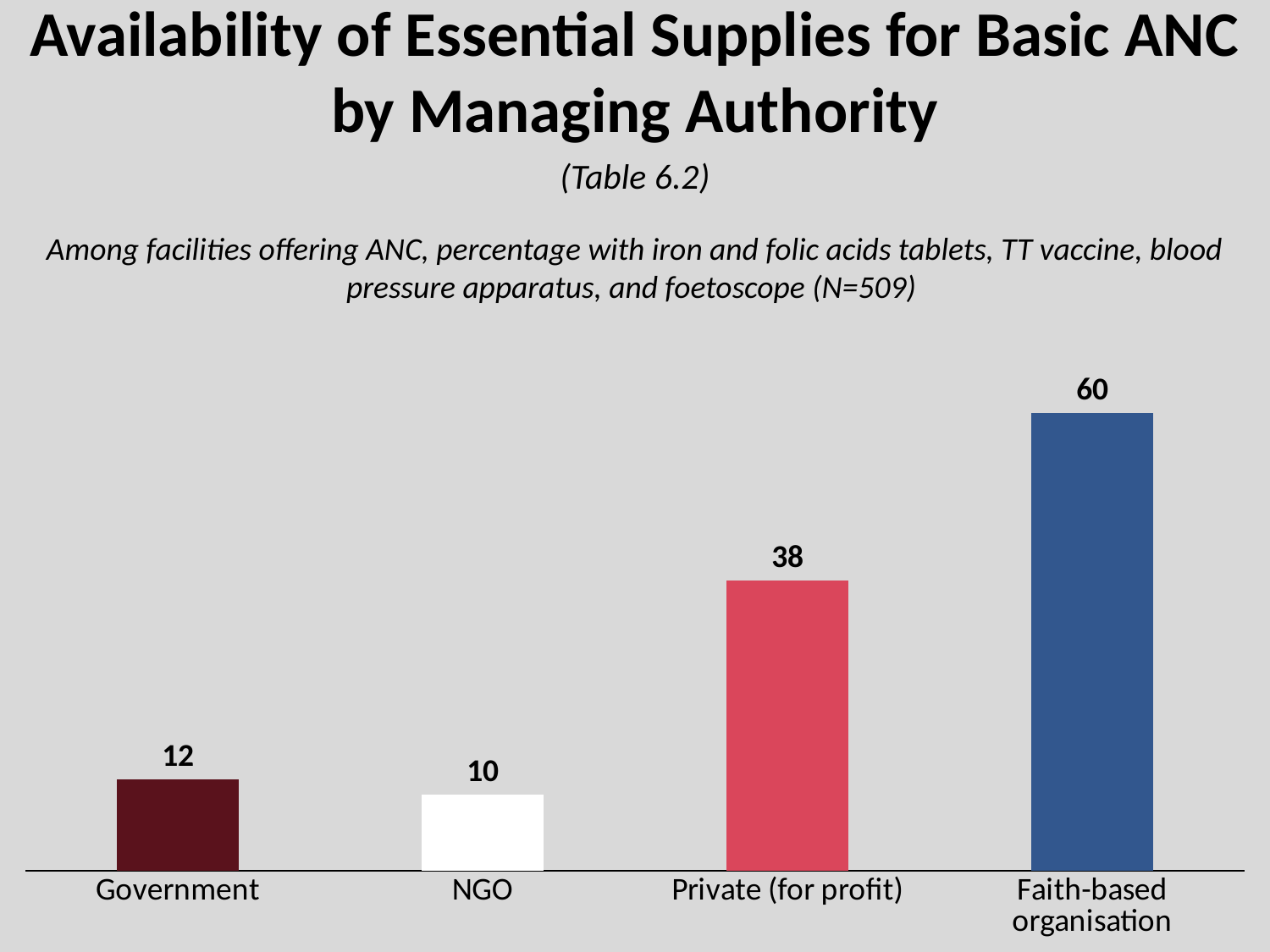

# Availability of Essential Supplies for Basic ANC by Managing Authority
(Table 6.2)
Among facilities offering ANC, percentage with iron and folic acids tablets, TT vaccine, blood pressure apparatus, and foetoscope (N=509)

### Chart

| Category | Category 1 |
|---|---|
| Government | 12.0 |
| NGO | 10.0 |
| Private (for profit) | 38.0 |
| Faith-based organisation | 60.0 |